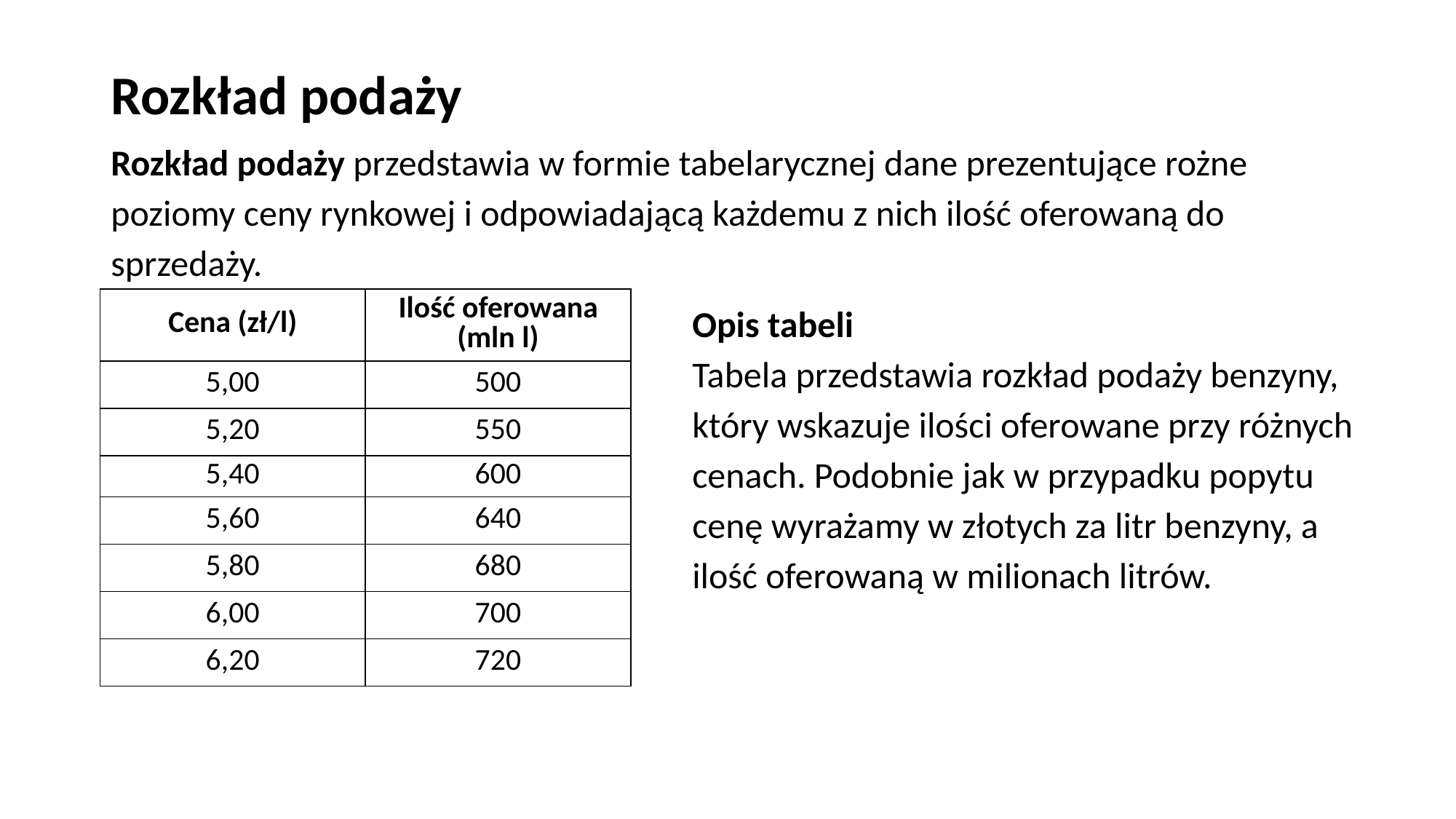

# Rozkład podaży
Rozkład podaży przedstawia w formie tabelarycznej dane prezentujące rożne poziomy ceny rynkowej i odpowiadającą każdemu z nich ilość oferowaną do sprzedaży.
| Cena (zł/l) | Ilość oferowana (mln l) |
| --- | --- |
| 5,00 | 500 |
| 5,20 | 550 |
| 5,40 | 600 |
| 5,60 | 640 |
| 5,80 | 680 |
| 6,00 | 700 |
| 6,20 | 720 |
Opis tabeli
Tabela przedstawia rozkład podaży benzyny, który wskazuje ilości oferowane przy różnych cenach. Podobnie jak w przypadku popytu cenę wyrażamy w złotych za litr benzyny, a ilość oferowaną w milionach litrów.